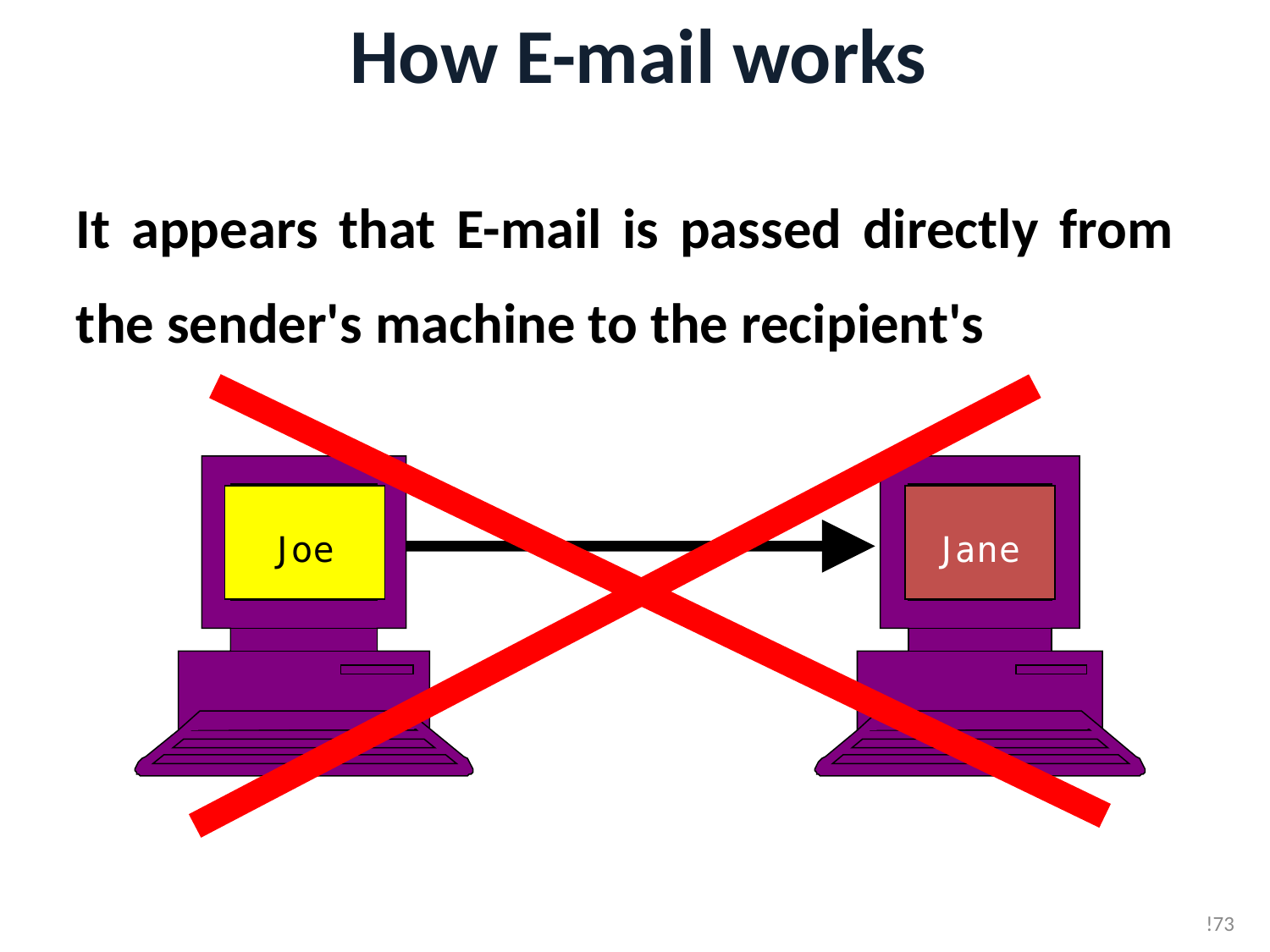

# How E-mail works

It appears that E-mail is passed directly from the sender's machine to the recipient's

Joe

Jane

!73